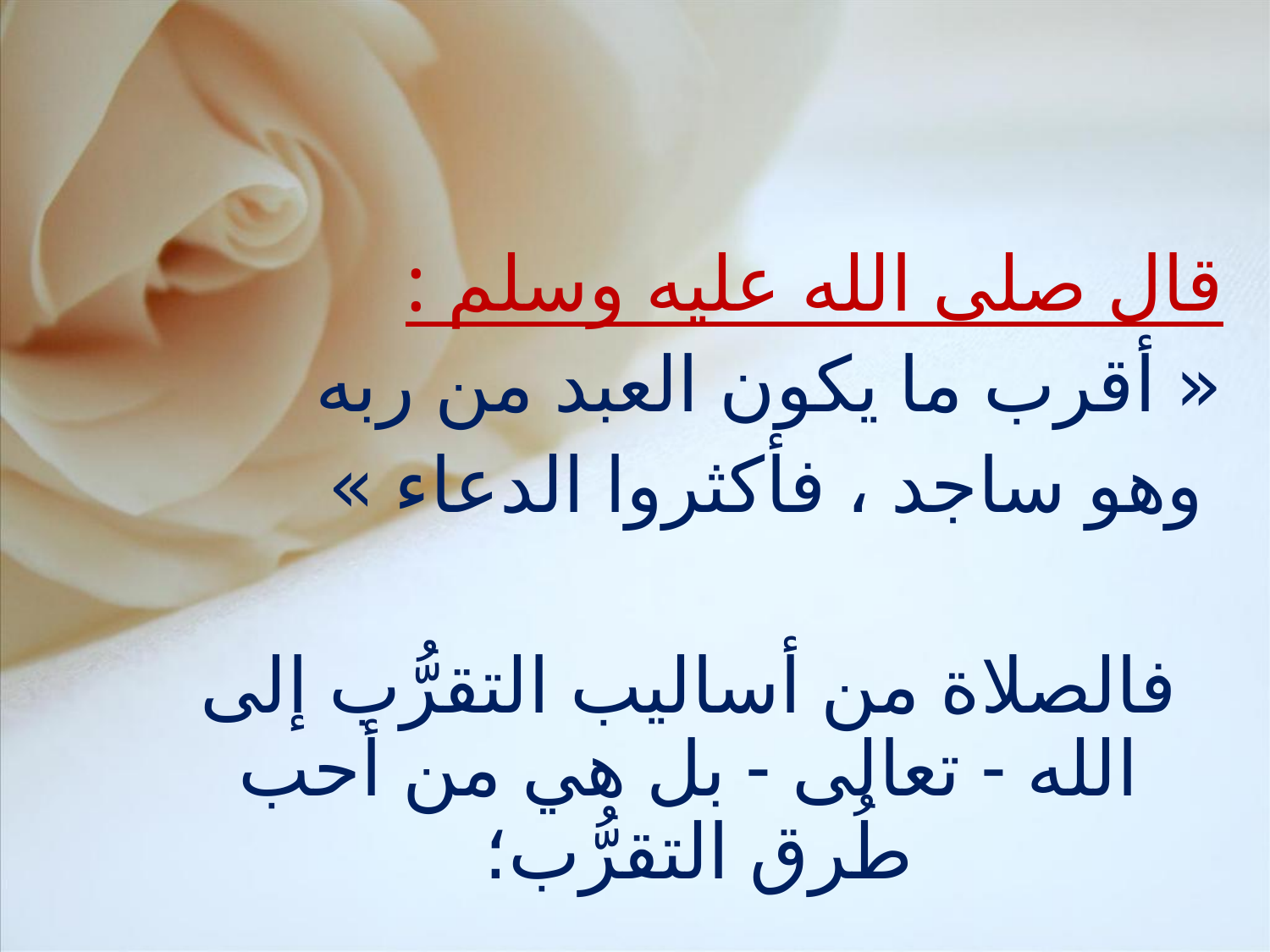

قال صلى الله عليه وسلم :
« أقرب ما يكون العبد من ربه
 وهو ساجد ، فأكثروا الدعاء »

فالصلاة من أساليب التقرُّب إلى الله - تعالى - بل هي من أحب طُرق التقرُّب؛